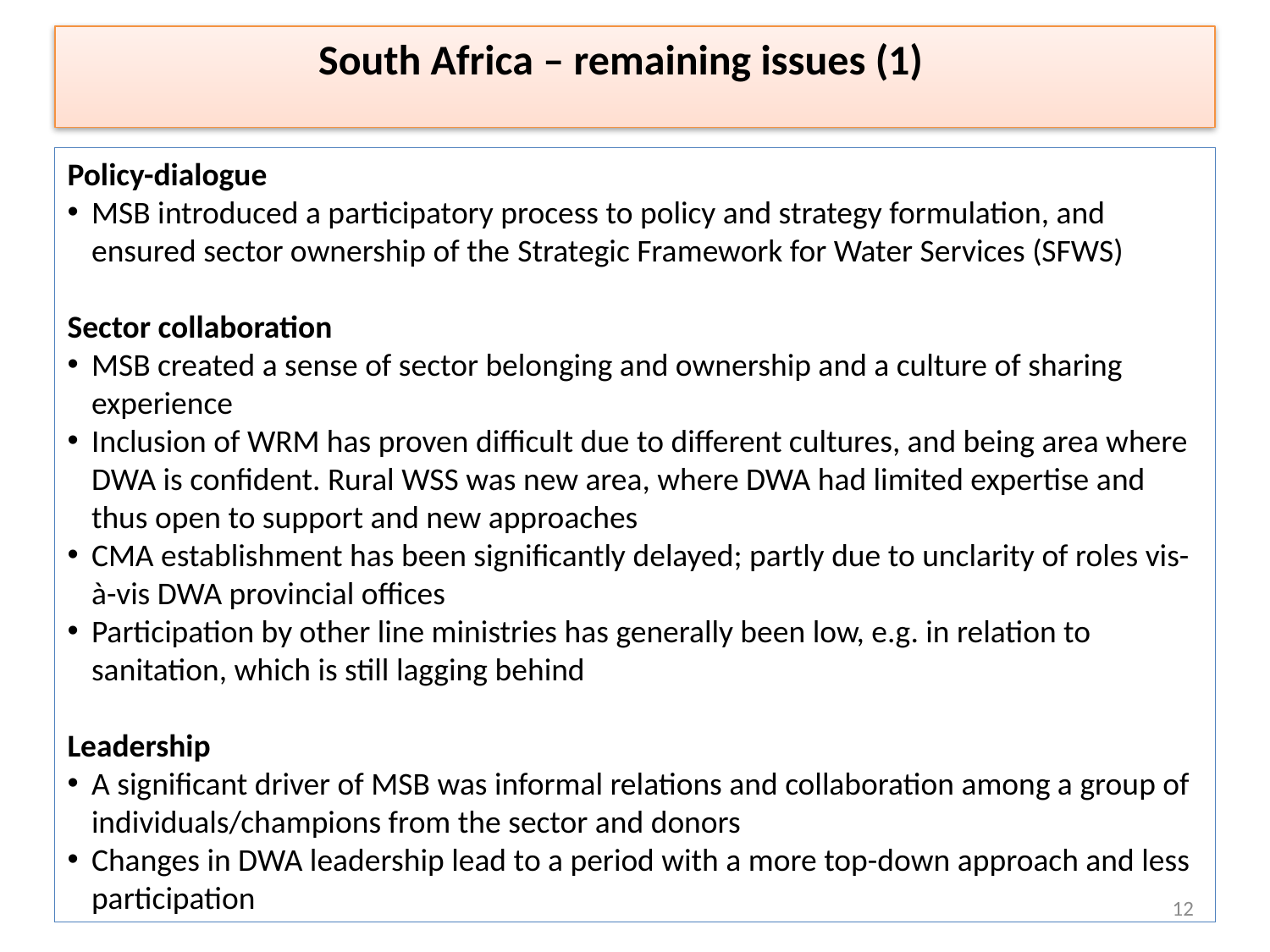

South Africa – remaining issues (1)

Policy-dialogue
MSB introduced a participatory process to policy and strategy formulation, and ensured sector ownership of the Strategic Framework for Water Services (SFWS)

Sector collaboration
MSB created a sense of sector belonging and ownership and a culture of sharing experience
Inclusion of WRM has proven difficult due to different cultures, and being area where DWA is confident. Rural WSS was new area, where DWA had limited expertise and thus open to support and new approaches
CMA establishment has been significantly delayed; partly due to unclarity of roles vis-à-vis DWA provincial offices
Participation by other line ministries has generally been low, e.g. in relation to sanitation, which is still lagging behind

Leadership
A significant driver of MSB was informal relations and collaboration among a group of individuals/champions from the sector and donors
Changes in DWA leadership lead to a period with a more top-down approach and less participation
12